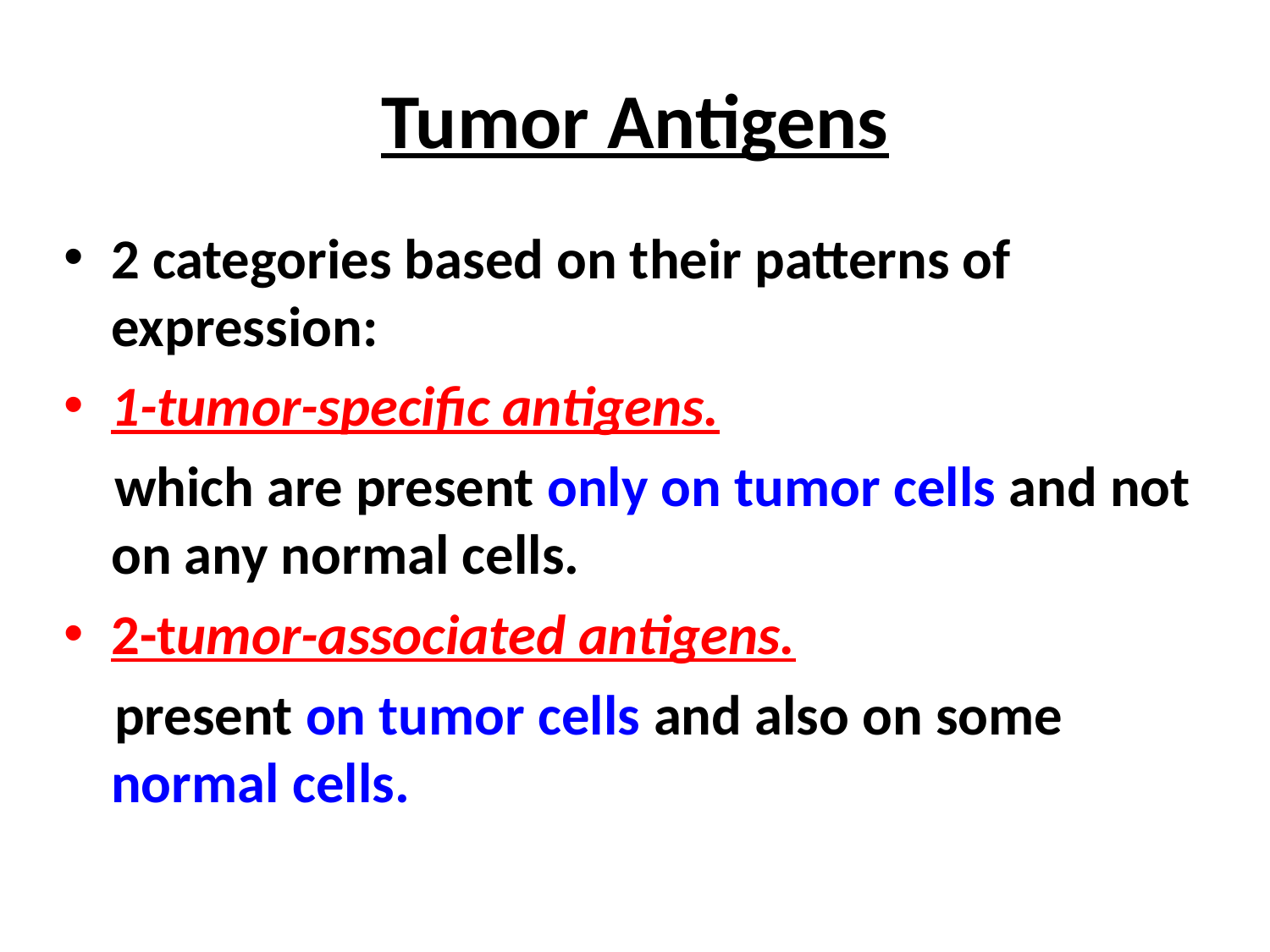

Tumor Antigens
2 categories based on their patterns of expression:
1-tumor-specific antigens.
    which are present only on tumor cells and not on any normal cells.
2-tumor-associated antigens.
    present on tumor cells and also on some normal cells.